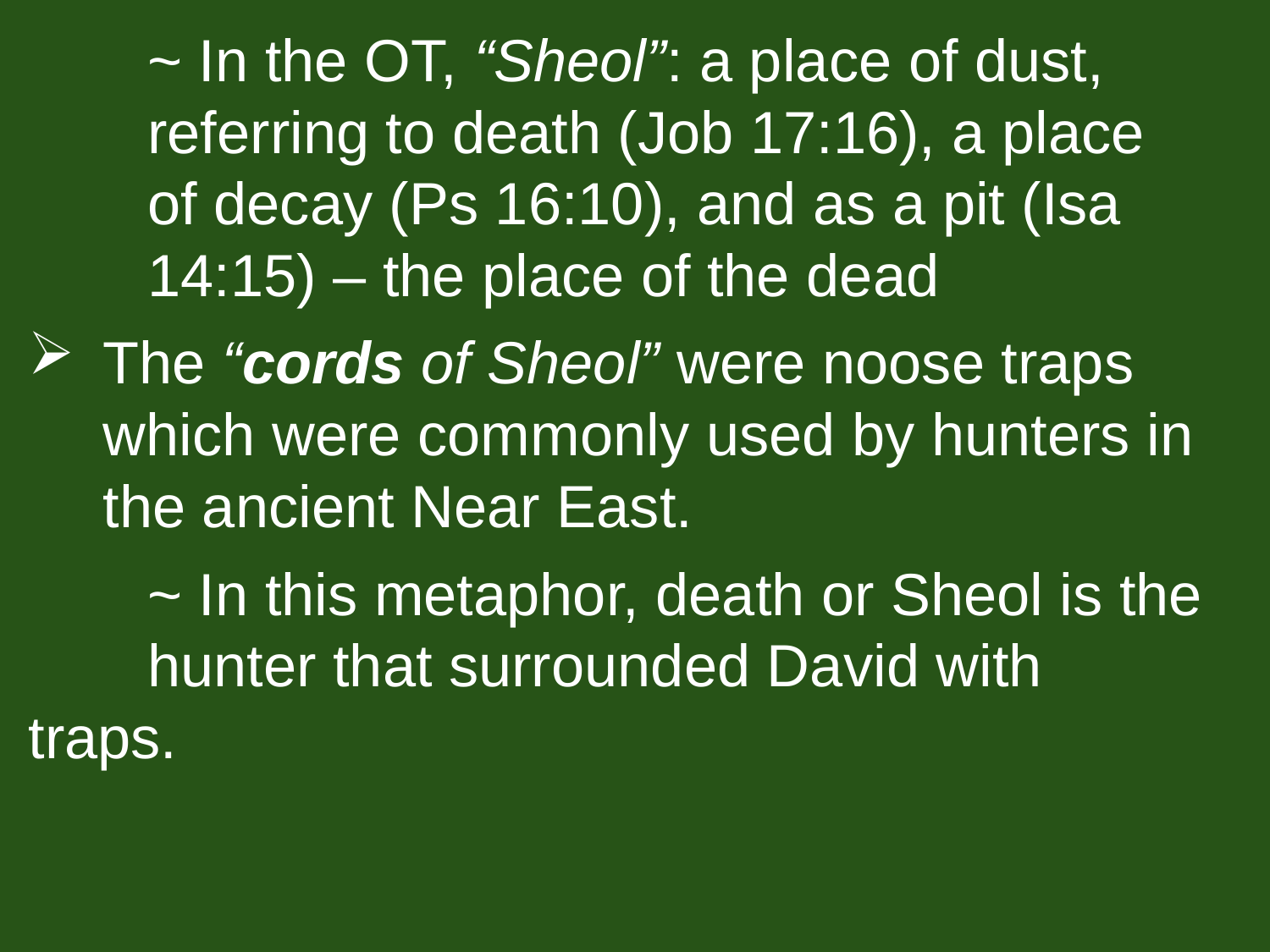

~ In the OT, “Sheol”: a place of dust, 						referring to death (Job 17:16), a place 					of decay (Ps 16:10), and as a pit (Isa 					14:15) – the place of the dead
The “cords of Sheol” were noose traps which were commonly used by hunters in the ancient Near East.
		~ In this metaphor, death or Sheol is the 					hunter that surrounded David with 						traps.